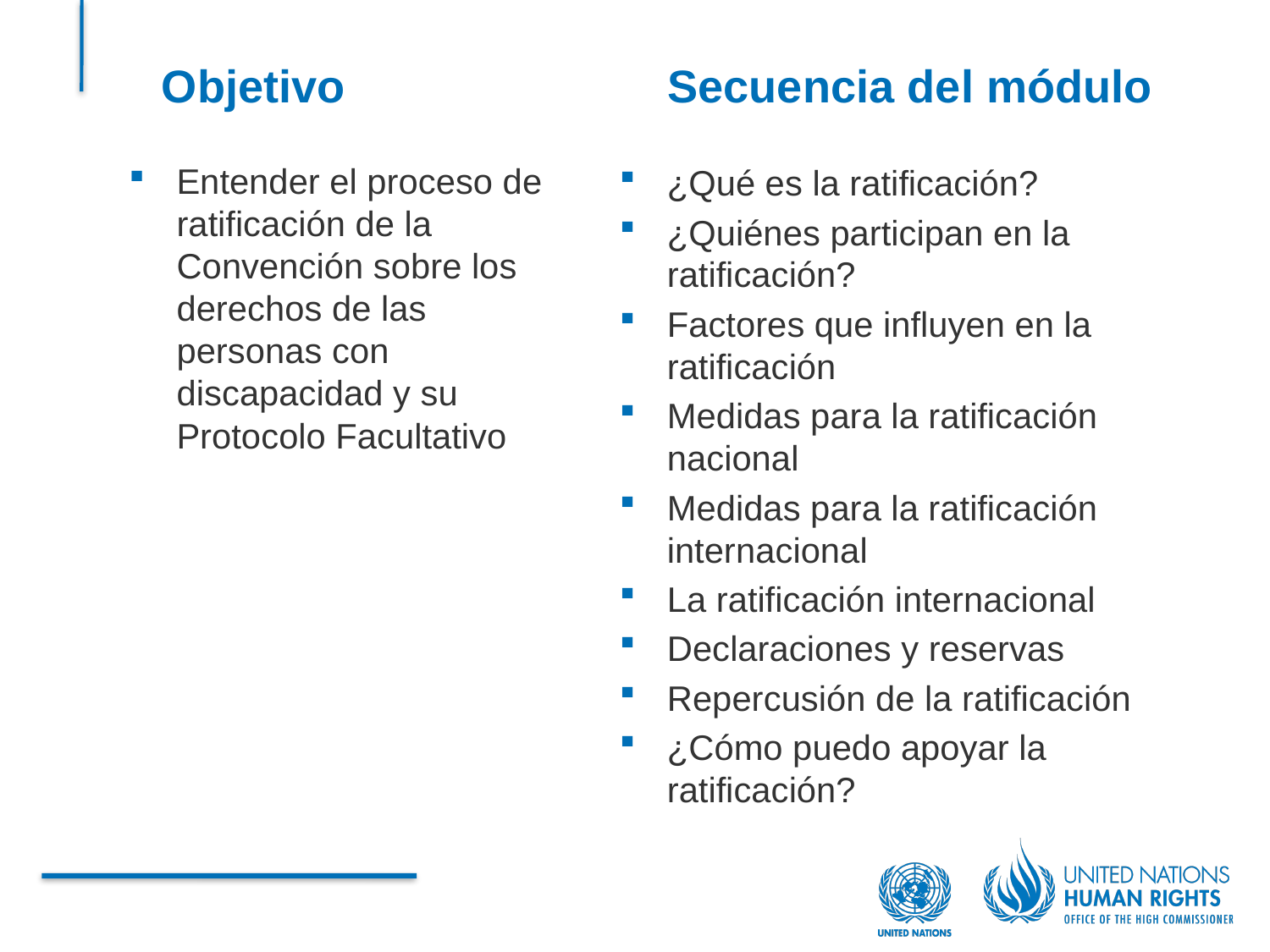

Objetivo
Secuencia del módulo
Entender el proceso de ratificación de la Convención sobre los derechos de las personas con discapacidad y su Protocolo Facultativo

¿Qué es la ratificación?
¿Quiénes participan en la ratificación?
Factores que influyen en la ratificación
Medidas para la ratificación nacional
Medidas para la ratificación internacional
La ratificación internacional
Declaraciones y reservas
Repercusión de la ratificación
¿Cómo puedo apoyar la ratificación?